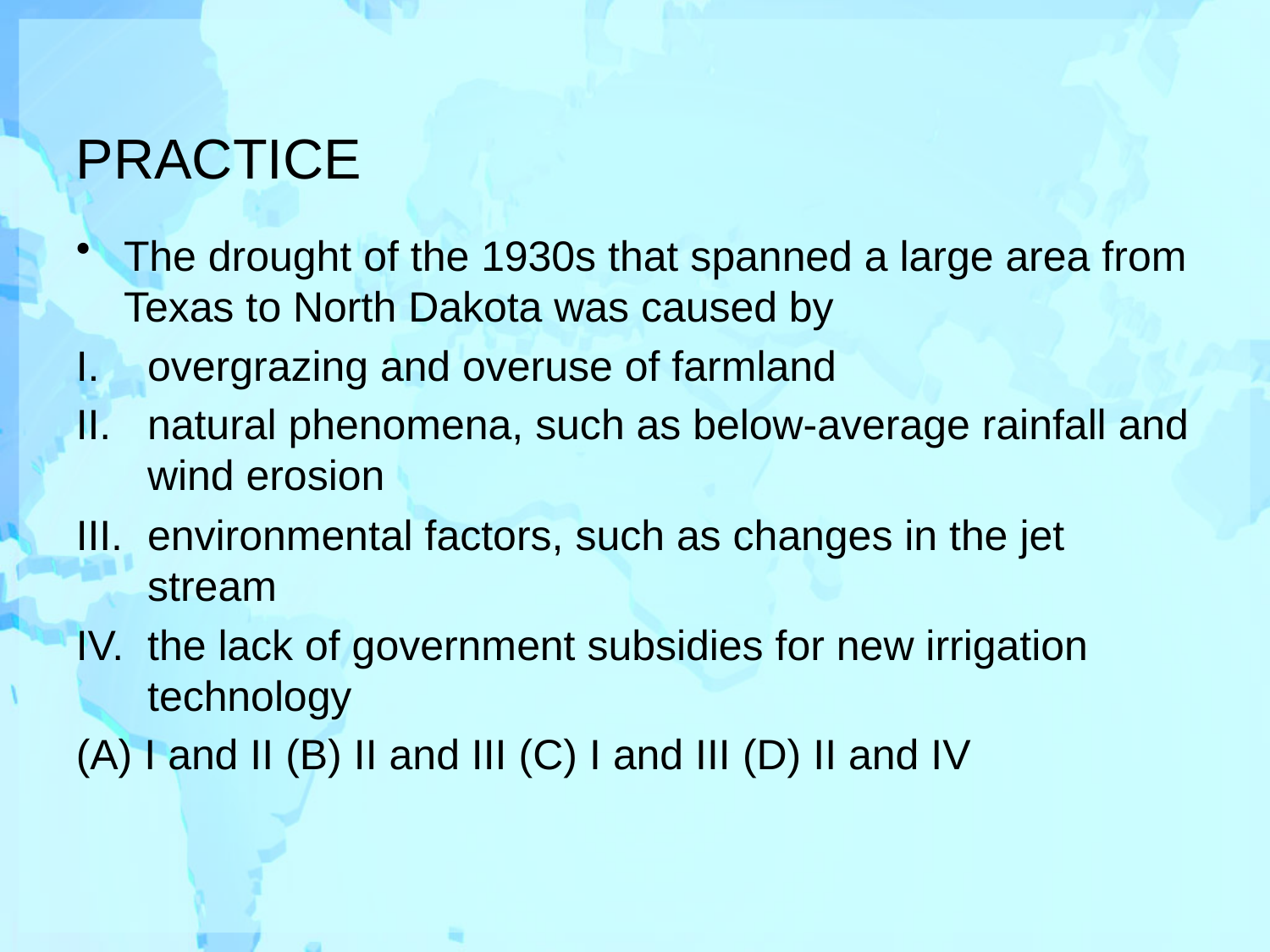

# PRACTICE
The drought of the 1930s that spanned a large area from Texas to North Dakota was caused by
overgrazing and overuse of farmland
natural phenomena, such as below-average rainfall and wind erosion
environmental factors, such as changes in the jet stream
the lack of government subsidies for new irrigation technology
(A) I and II (B) II and III (C) I and III (D) II and IV